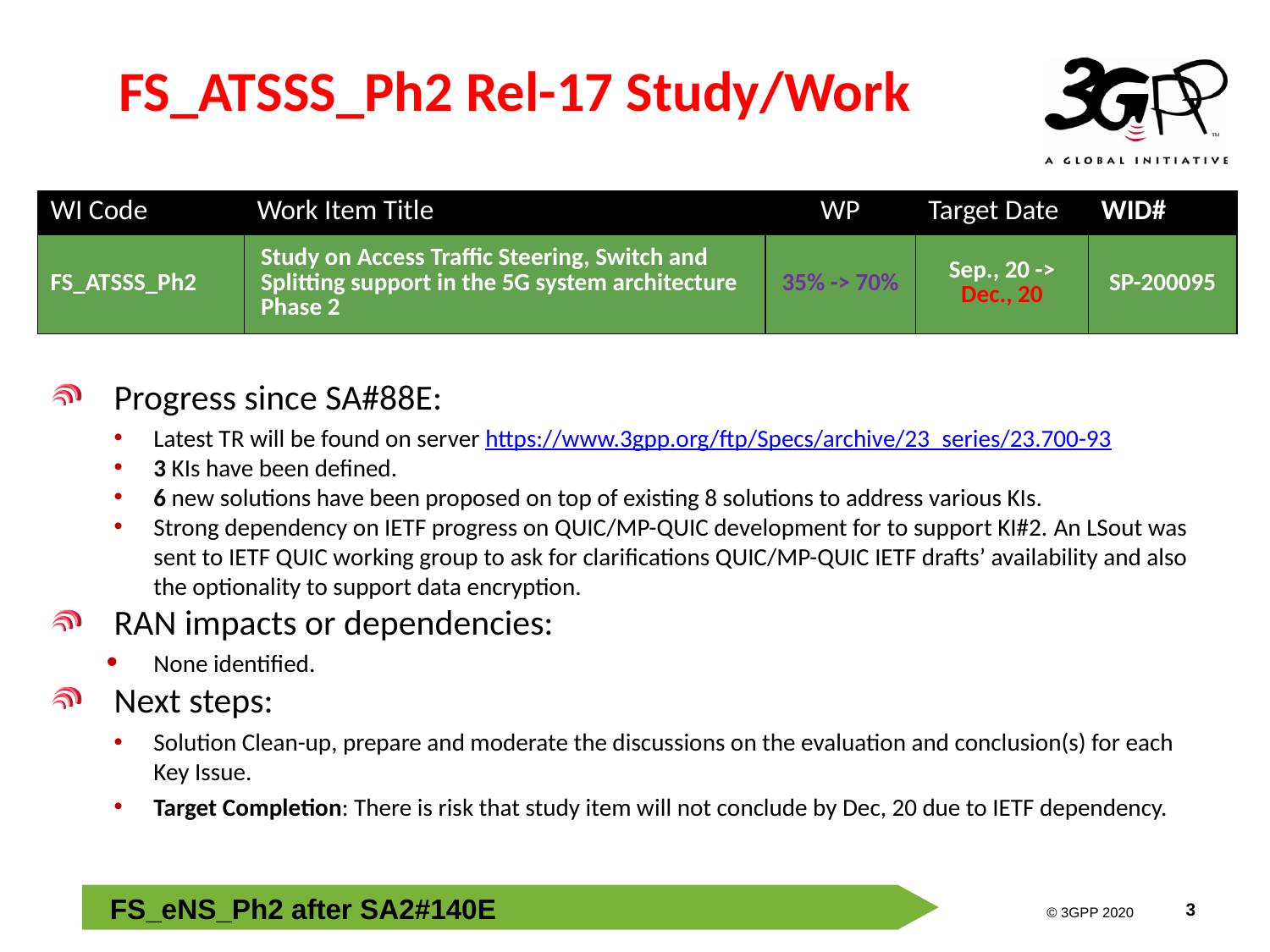

# FS_ATSSS_Ph2 Rel-17 Study/Work
| WI Code | Work Item Title | WP | Target Date | WID# |
| --- | --- | --- | --- | --- |
| FS\_ATSSS\_Ph2 | Study on Access Traffic Steering, Switch and Splitting support in the 5G system architecture Phase 2 | 35% -> 70% | Sep., 20 -> Dec., 20 | SP-200095 |
Progress since SA#88E:
Latest TR will be found on server https://www.3gpp.org/ftp/Specs/archive/23_series/23.700-93
3 KIs have been defined.
6 new solutions have been proposed on top of existing 8 solutions to address various KIs.
Strong dependency on IETF progress on QUIC/MP-QUIC development for to support KI#2. An LSout was sent to IETF QUIC working group to ask for clarifications QUIC/MP-QUIC IETF drafts’ availability and also the optionality to support data encryption.
RAN impacts or dependencies:
None identified.
Next steps:
Solution Clean-up, prepare and moderate the discussions on the evaluation and conclusion(s) for each Key Issue.
Target Completion: There is risk that study item will not conclude by Dec, 20 due to IETF dependency.